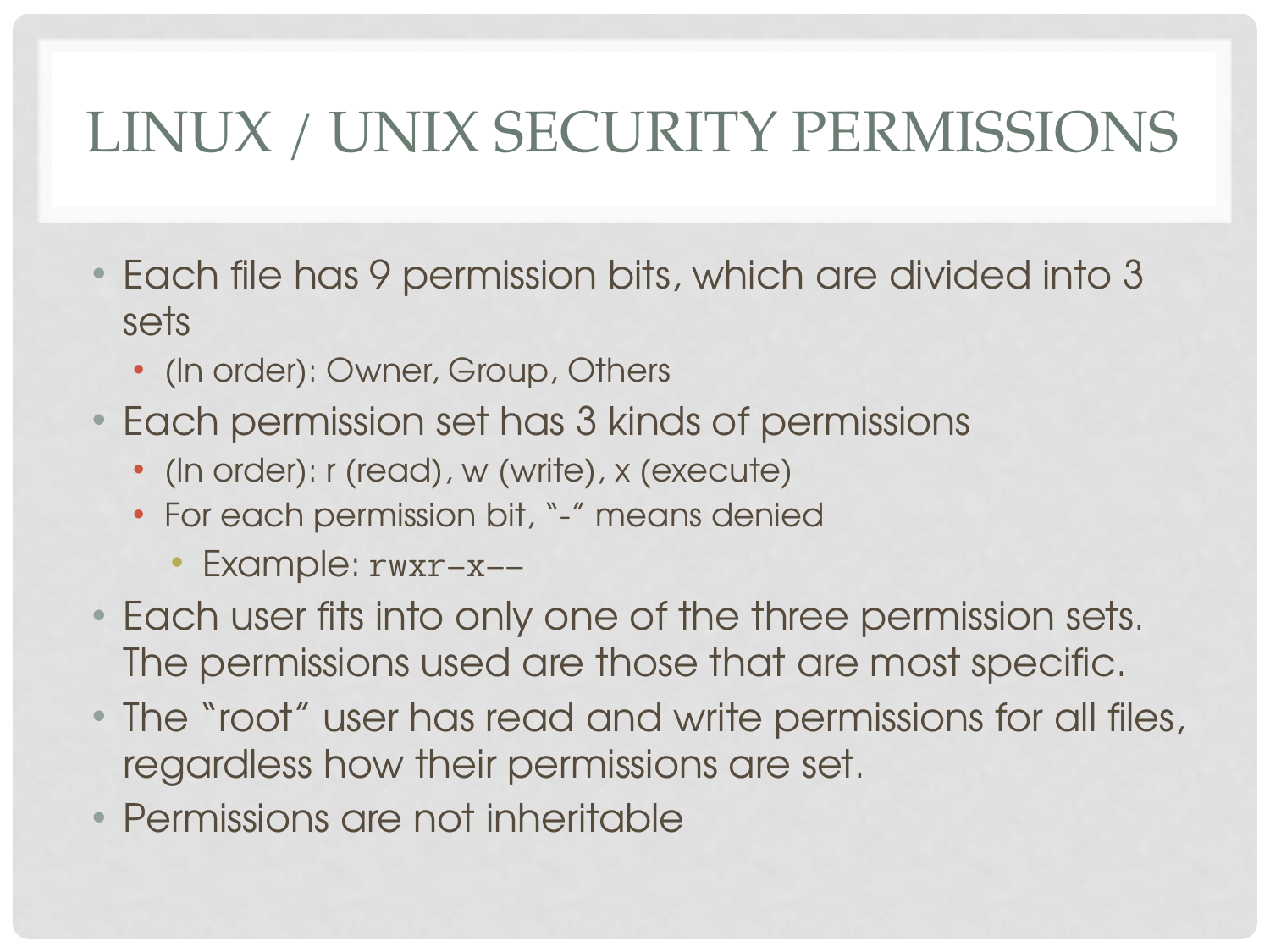

# Linux / Unix Security Permissions
Each file has 9 permission bits, which are divided into 3 sets
(In order): Owner, Group, Others
Each permission set has 3 kinds of permissions
(In order): r (read), w (write), x (execute)
For each permission bit, “-” means denied
Example: rwxr-x--
Each user fits into only one of the three permission sets. The permissions used are those that are most specific.
The “root” user has read and write permissions for all files, regardless how their permissions are set.
Permissions are not inheritable